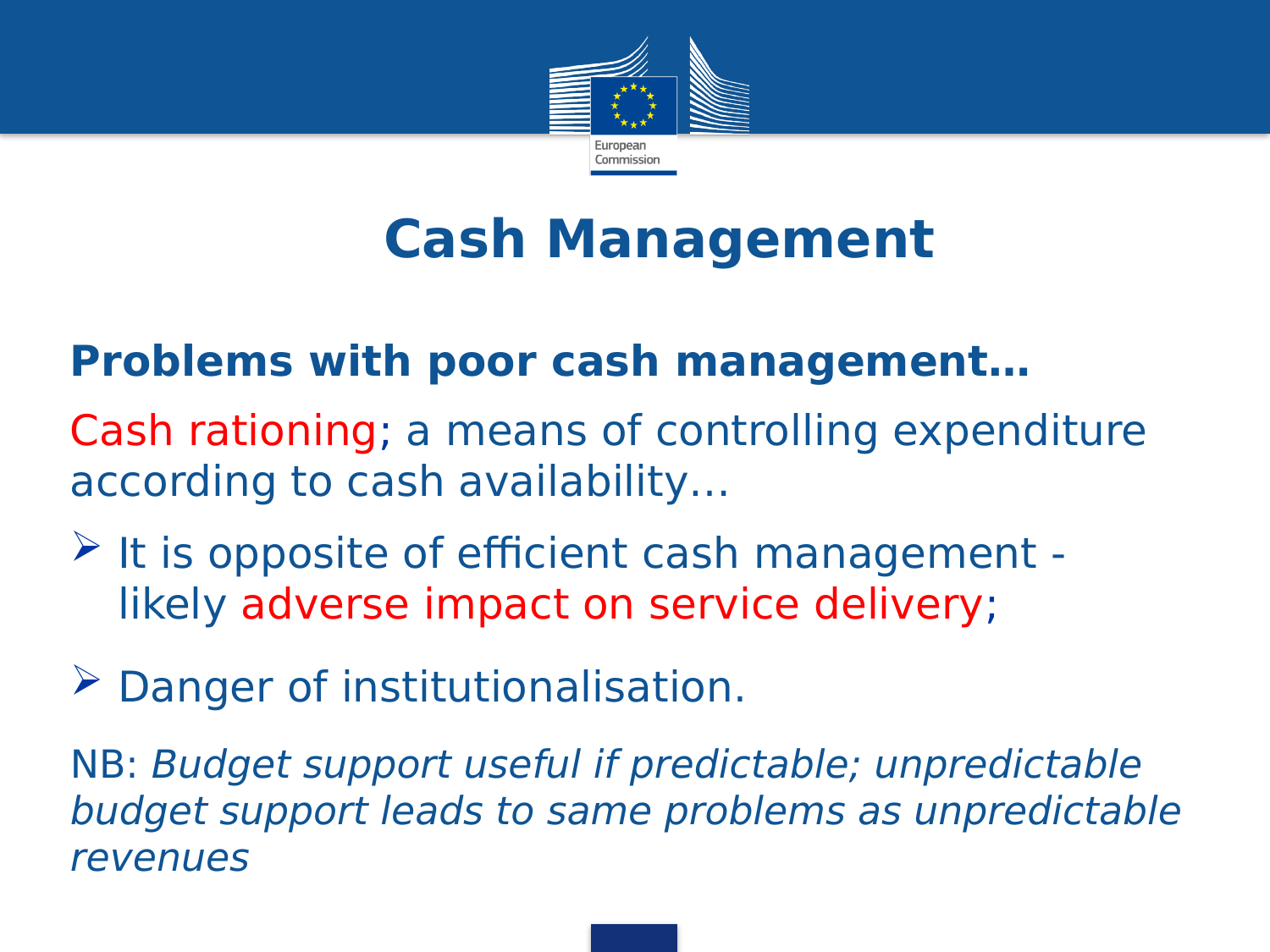

# Cash Management
Problems with poor cash management…
Cash rationing; a means of controlling expenditure according to cash availability…
It is opposite of efficient cash management - likely adverse impact on service delivery;
Danger of institutionalisation.
NB: Budget support useful if predictable; unpredictable budget support leads to same problems as unpredictable revenues